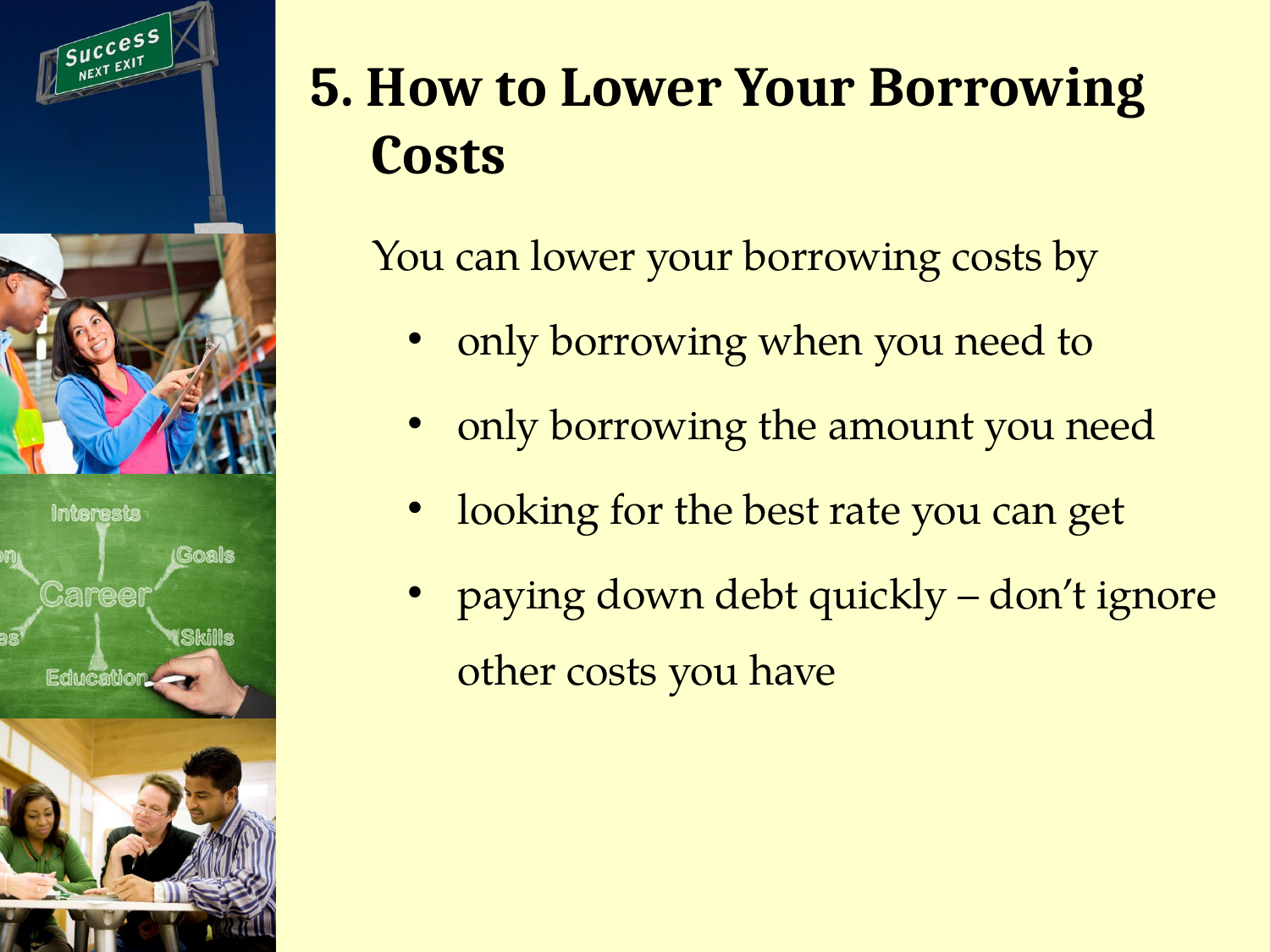

# 5. How to Lower Your Borrowing Costs
You can lower your borrowing costs by
only borrowing when you need to
only borrowing the amount you need
looking for the best rate you can get
paying down debt quickly – don’t ignore other costs you have